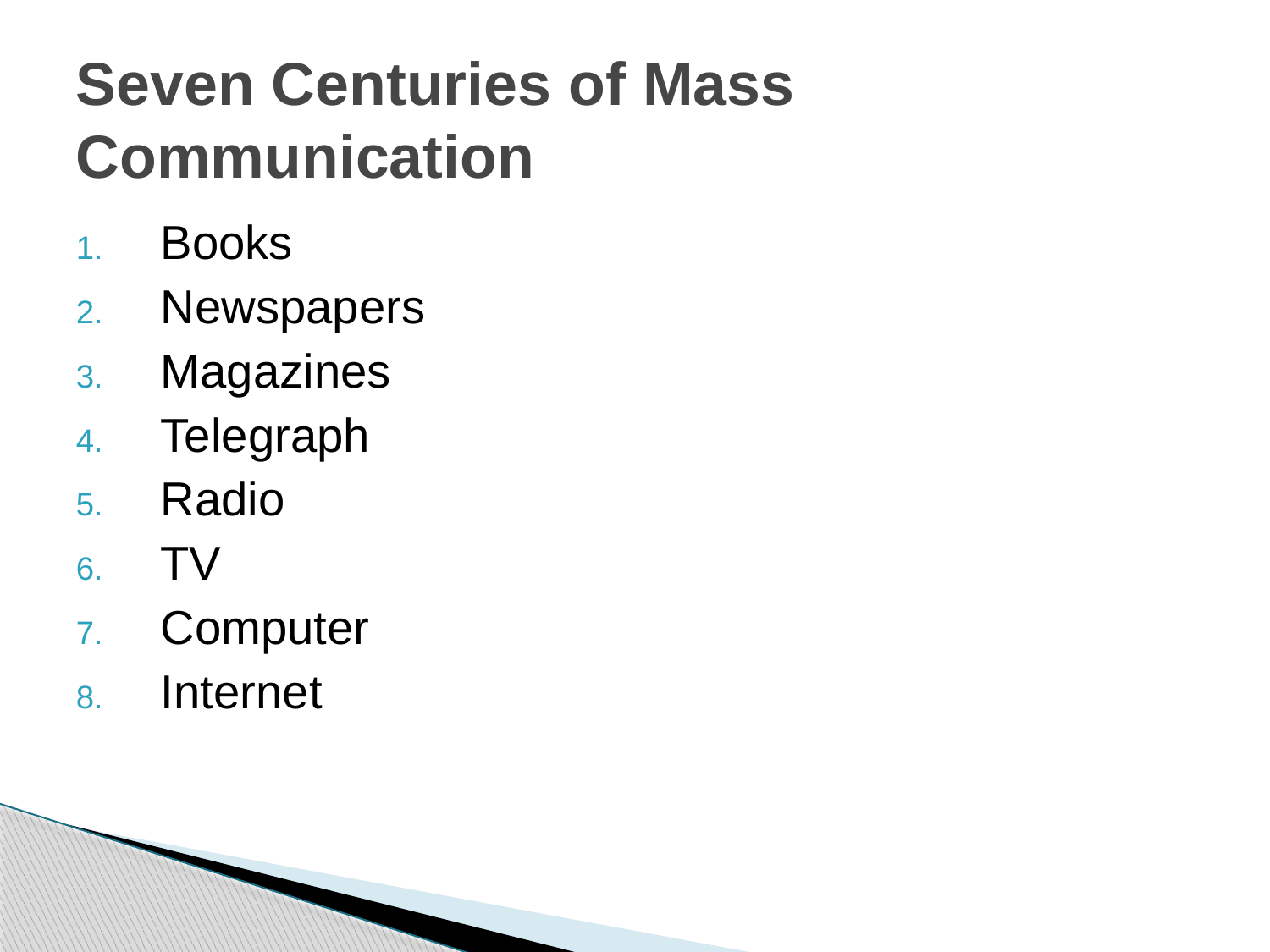

# Seven Centuries of Mass Communication
Books
Newspapers
Magazines
Telegraph
Radio
TV
Computer
Internet